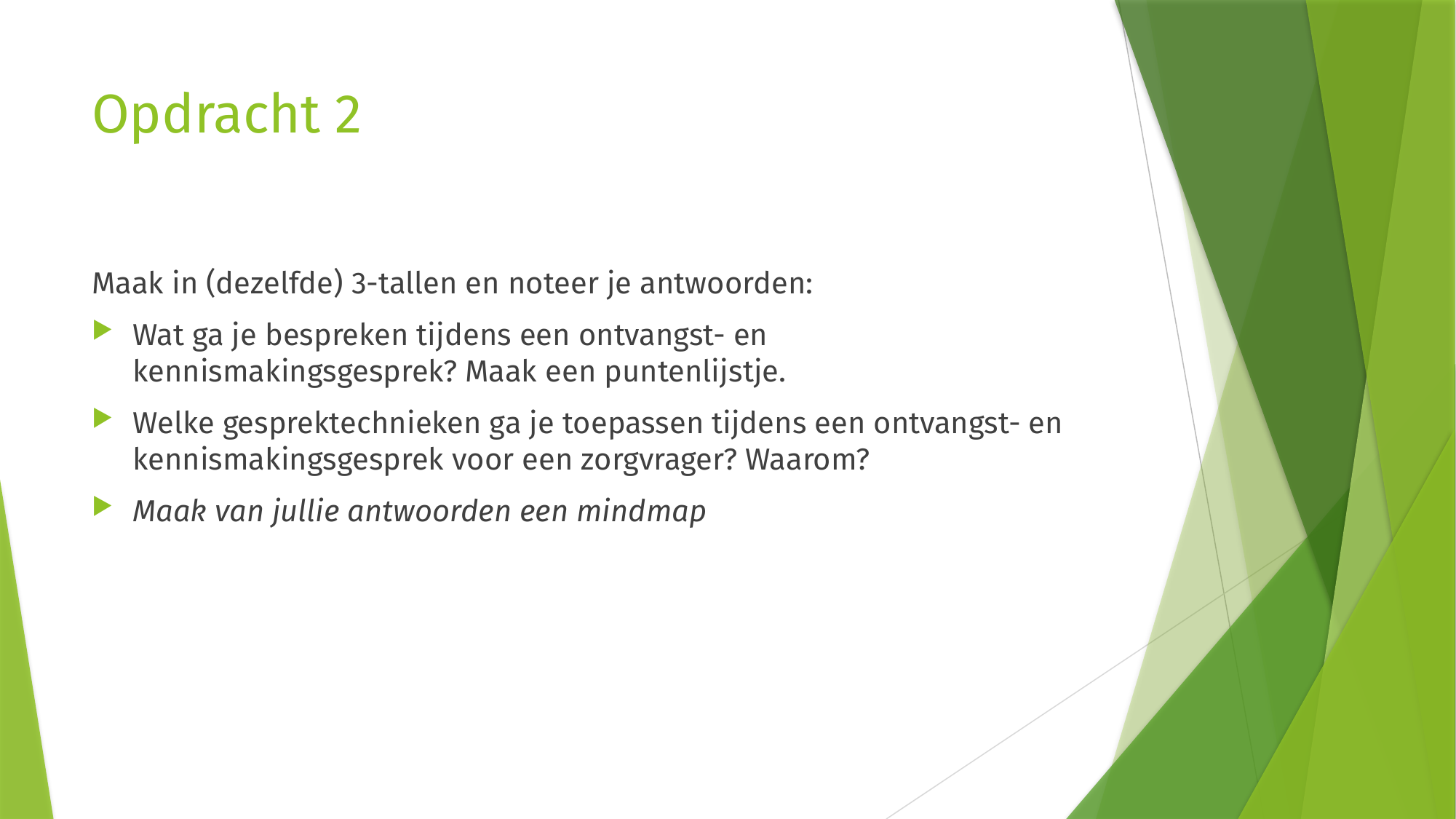

# Opdracht 2
Maak in (dezelfde) 3-tallen en noteer je antwoorden:
Wat ga je bespreken tijdens een ontvangst- en kennismakingsgesprek? Maak een puntenlijstje.
Welke gesprektechnieken ga je toepassen tijdens een ontvangst- en kennismakingsgesprek voor een zorgvrager? Waarom?
Maak van jullie antwoorden een mindmap